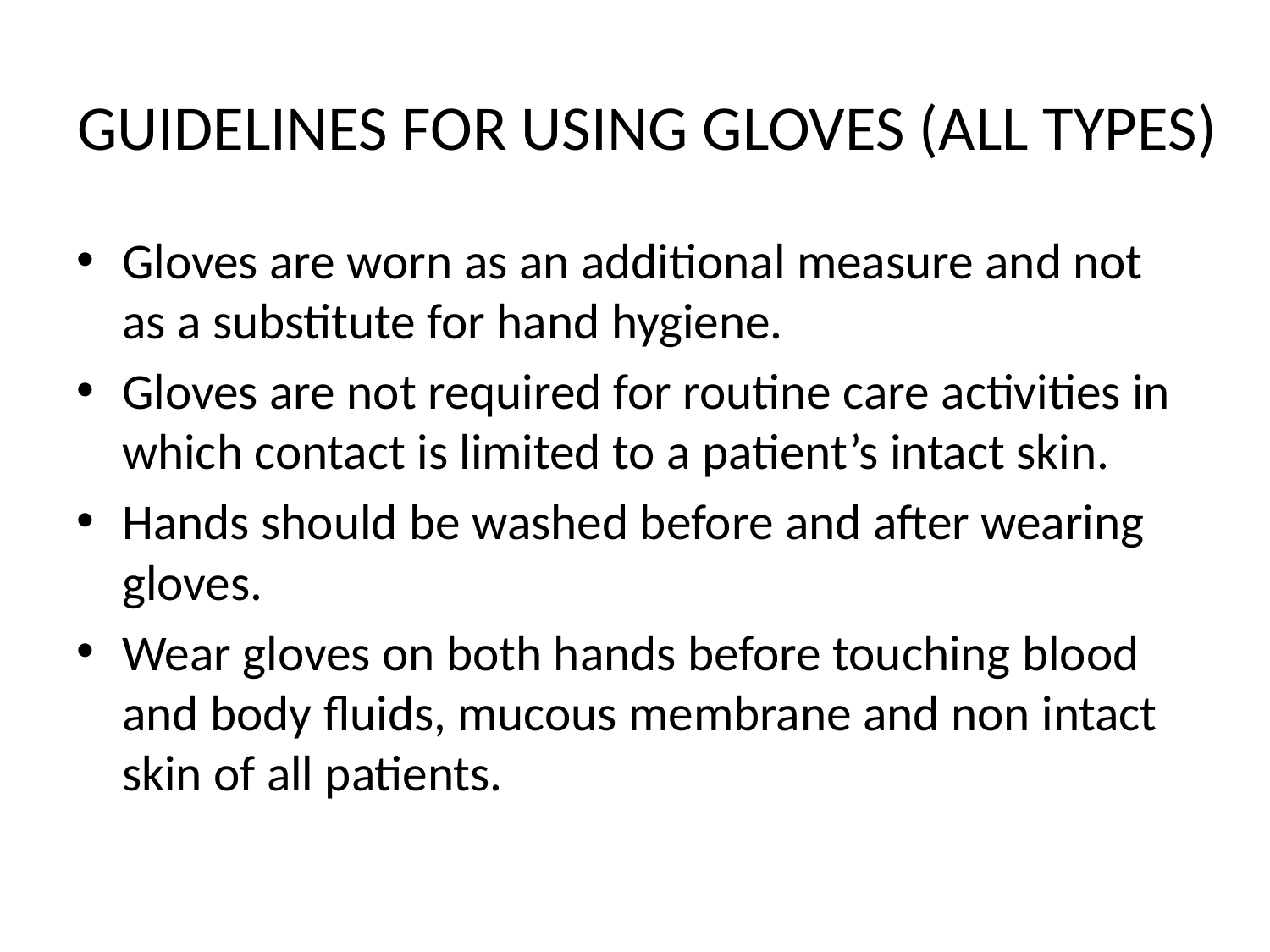

# GUIDELINES FOR USING GLOVES (ALL TYPES)
Gloves are worn as an additional measure and not as a substitute for hand hygiene.
Gloves are not required for routine care activities in which contact is limited to a patient’s intact skin.
Hands should be washed before and after wearing gloves.
Wear gloves on both hands before touching blood and body fluids, mucous membrane and non intact skin of all patients.